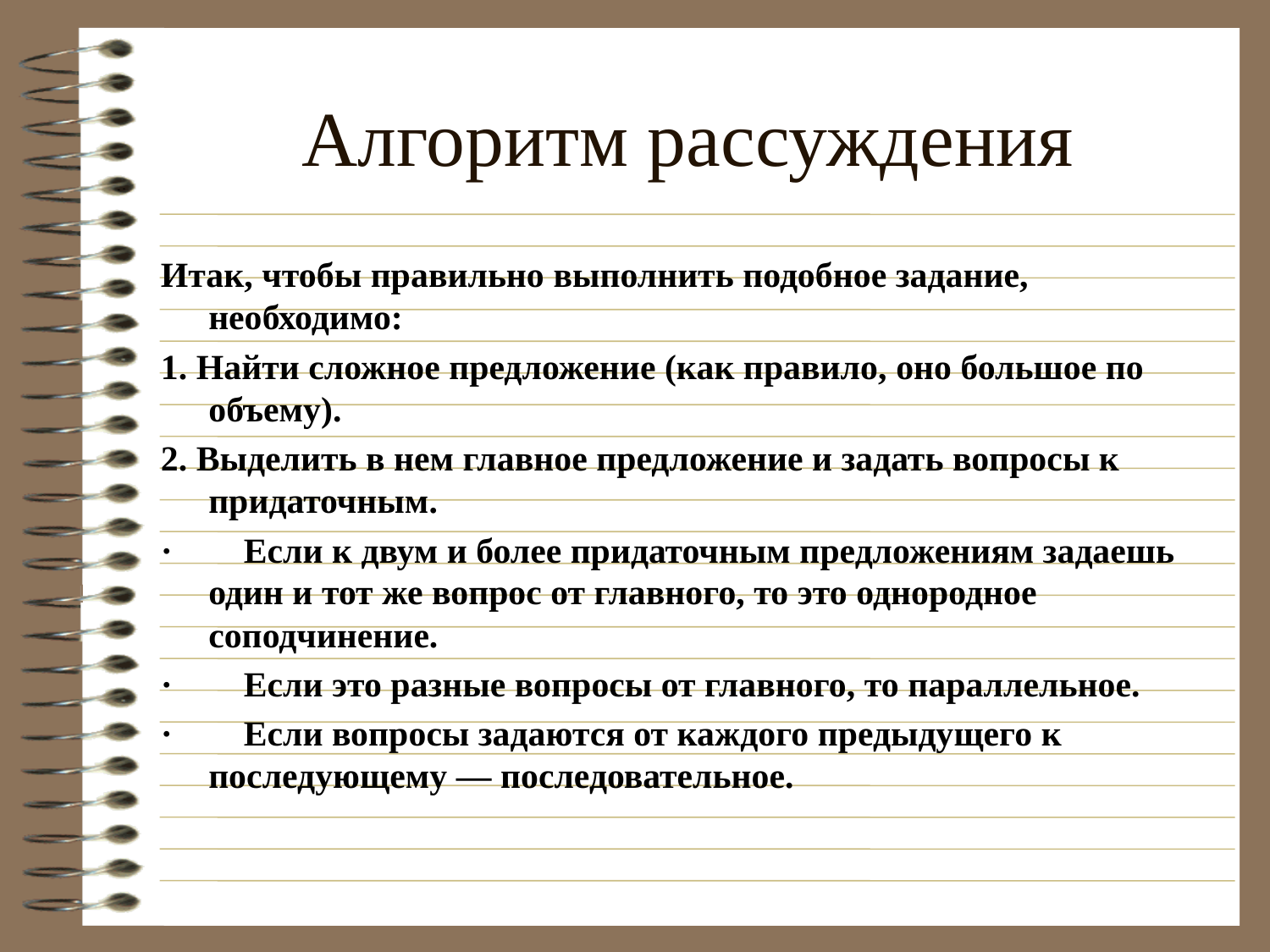

# Алгоритм рассуждения
Итак, чтобы правильно выполнить подобное задание, необходимо:
1. Найти сложное предложение (как правило, оно большое по объему).
2. Выделить в нем главное предложение и задать вопросы к придаточным.
·        Если к двум и более придаточным предложениям задаешь один и тот же вопрос от главного, то это однородное соподчинение.
·        Если это разные вопросы от главного, то параллельное.
·        Если вопросы задаются от каждого предыдущего к последующему — последовательное.